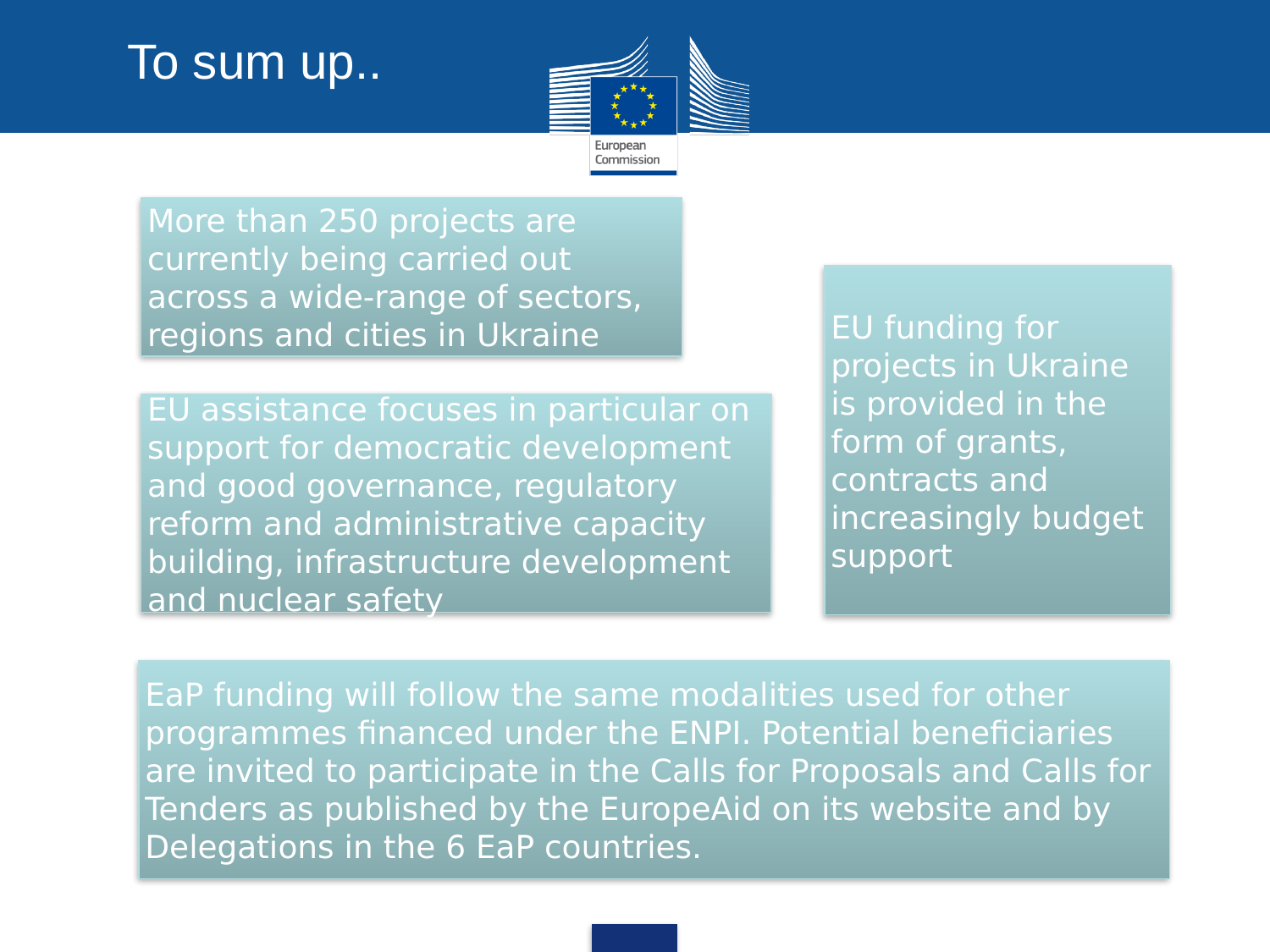

To sum up..
More than 250 projects are currently being carried out across a wide-range of sectors, regions and cities in Ukraine

EU funding for projects in Ukraine is provided in the form of grants, contracts and increasingly budget support

EU assistance focuses in particular on support for democratic development and good governance, regulatory reform and administrative capacity building, infrastructure development and nuclear safety

EaP funding will follow the same modalities used for other programmes financed under the ENPI. Potential beneficiaries are invited to participate in the Calls for Proposals and Calls for Tenders as published by the EuropeAid on its website and by Delegations in the 6 EaP countries.